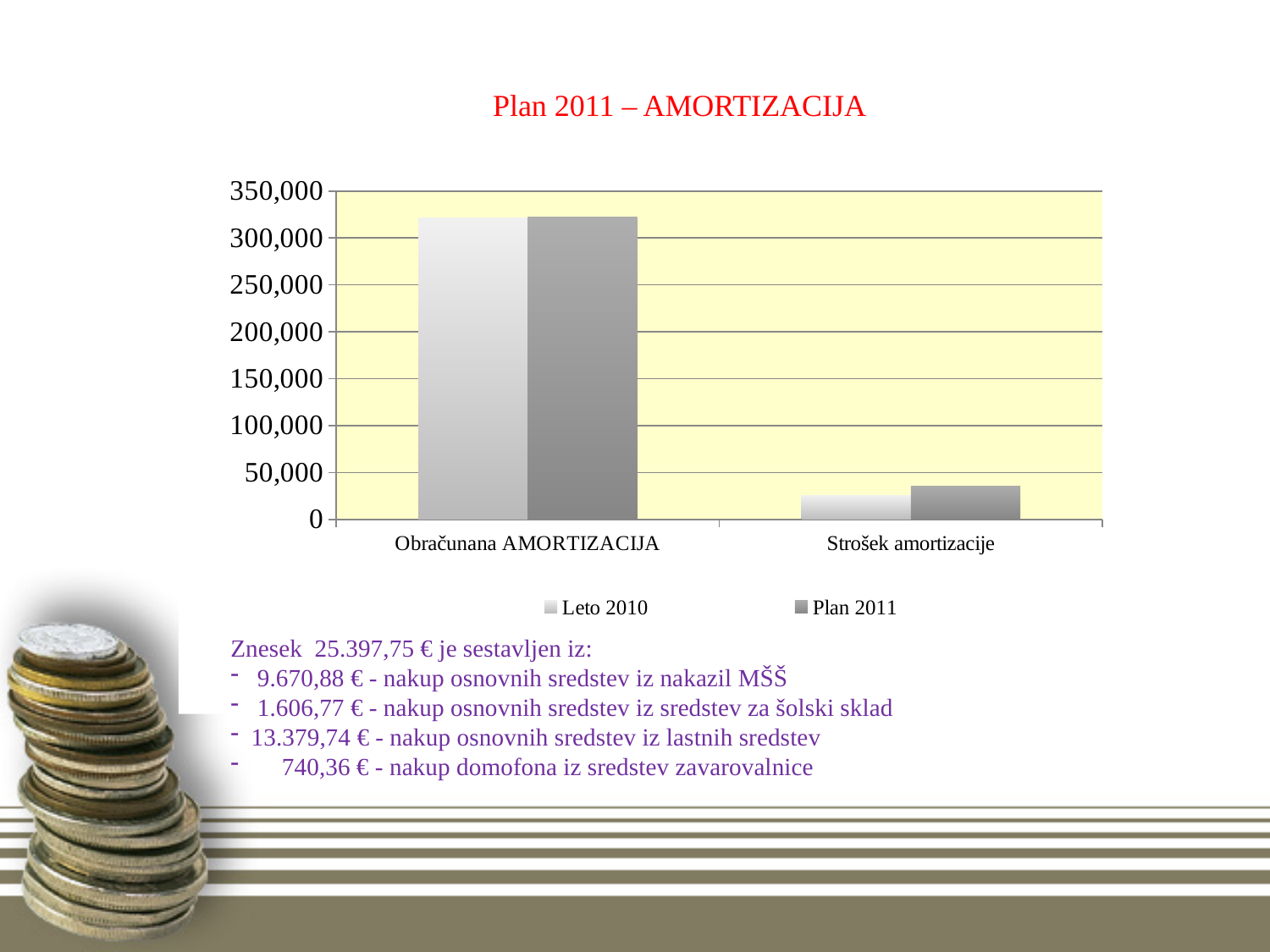

# Plan 2011 – AMORTIZACIJA

### Chart

| Category | Leto 2010 | Plan 2011 |
|---|---|---|
| Obračunana AMORTIZACIJA | 321732.0 | 322700.0 |
| Strošek amortizacije | 25397.75 | 35000.0 |
Znesek  25.397,75 € je sestavljen iz:
   9.670,88 € - nakup osnovnih sredstev iz nakazil MŠŠ
   1.606,77 € - nakup osnovnih sredstev iz sredstev za šolski sklad
  13.379,74 € - nakup osnovnih sredstev iz lastnih sredstev
       740,36 € - nakup domofona iz sredstev zavarovalnice